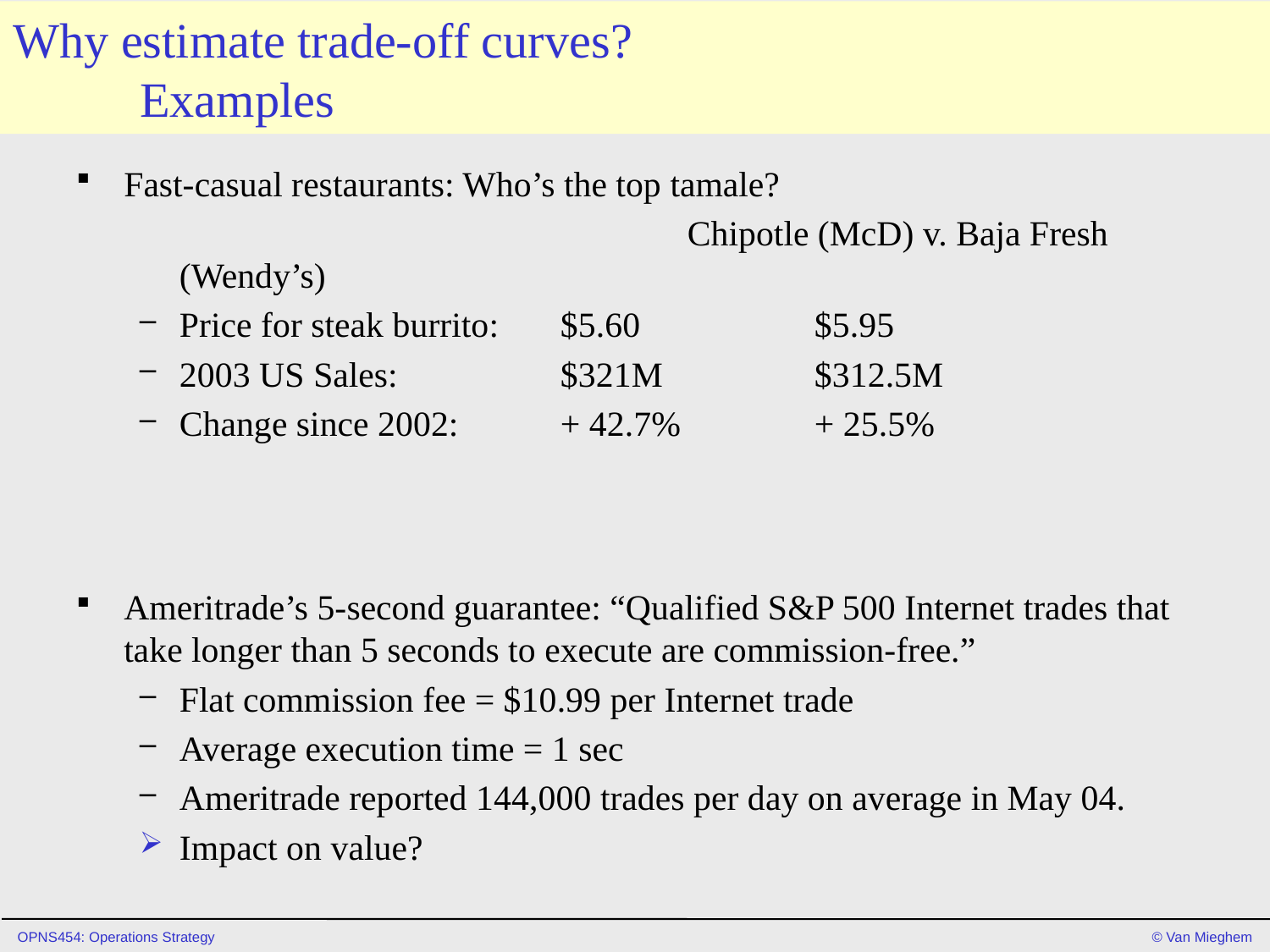

# Why estimate trade-off curves? Examples
Fast-casual restaurants: Who’s the top tamale?
					Chipotle (McD) v. Baja Fresh (Wendy’s)
Price for steak burrito:	$5.60		$5.95
2003 US Sales:		$321M		$312.5M
Change since 2002:	+ 42.7%		+ 25.5%

Ameritrade’s 5-second guarantee: “Qualified S&P 500 Internet trades that take longer than 5 seconds to execute are commission-free.”
Flat commission fee = $10.99 per Internet trade
Average execution time = 1 sec
Ameritrade reported 144,000 trades per day on average in May 04.
Impact on value?